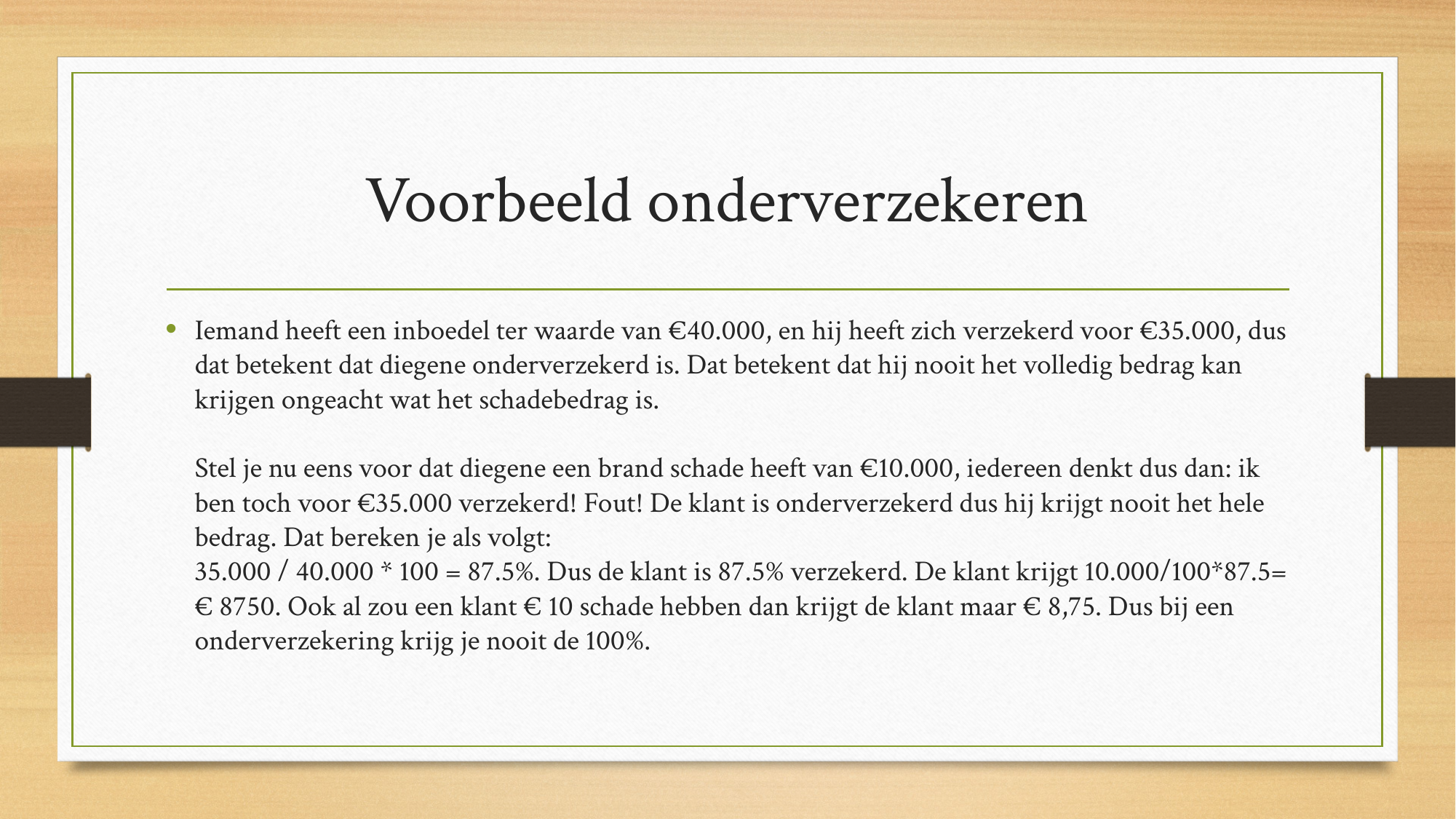

# Voorbeeld onderverzekeren
Iemand heeft een inboedel ter waarde van €40.000, en hij heeft zich verzekerd voor €35.000, dus dat betekent dat diegene onderverzekerd is. Dat betekent dat hij nooit het volledig bedrag kan krijgen ongeacht wat het schadebedrag is.
Stel je nu eens voor dat diegene een brand schade heeft van €10.000, iedereen denkt dus dan: ik ben toch voor €35.000 verzekerd! Fout! De klant is onderverzekerd dus hij krijgt nooit het hele bedrag. Dat bereken je als volgt:
35.000 / 40.000 * 100 = 87.5%. Dus de klant is 87.5% verzekerd. De klant krijgt 10.000/100*87.5= € 8750. Ook al zou een klant € 10 schade hebben dan krijgt de klant maar € 8,75. Dus bij een onderverzekering krijg je nooit de 100%.